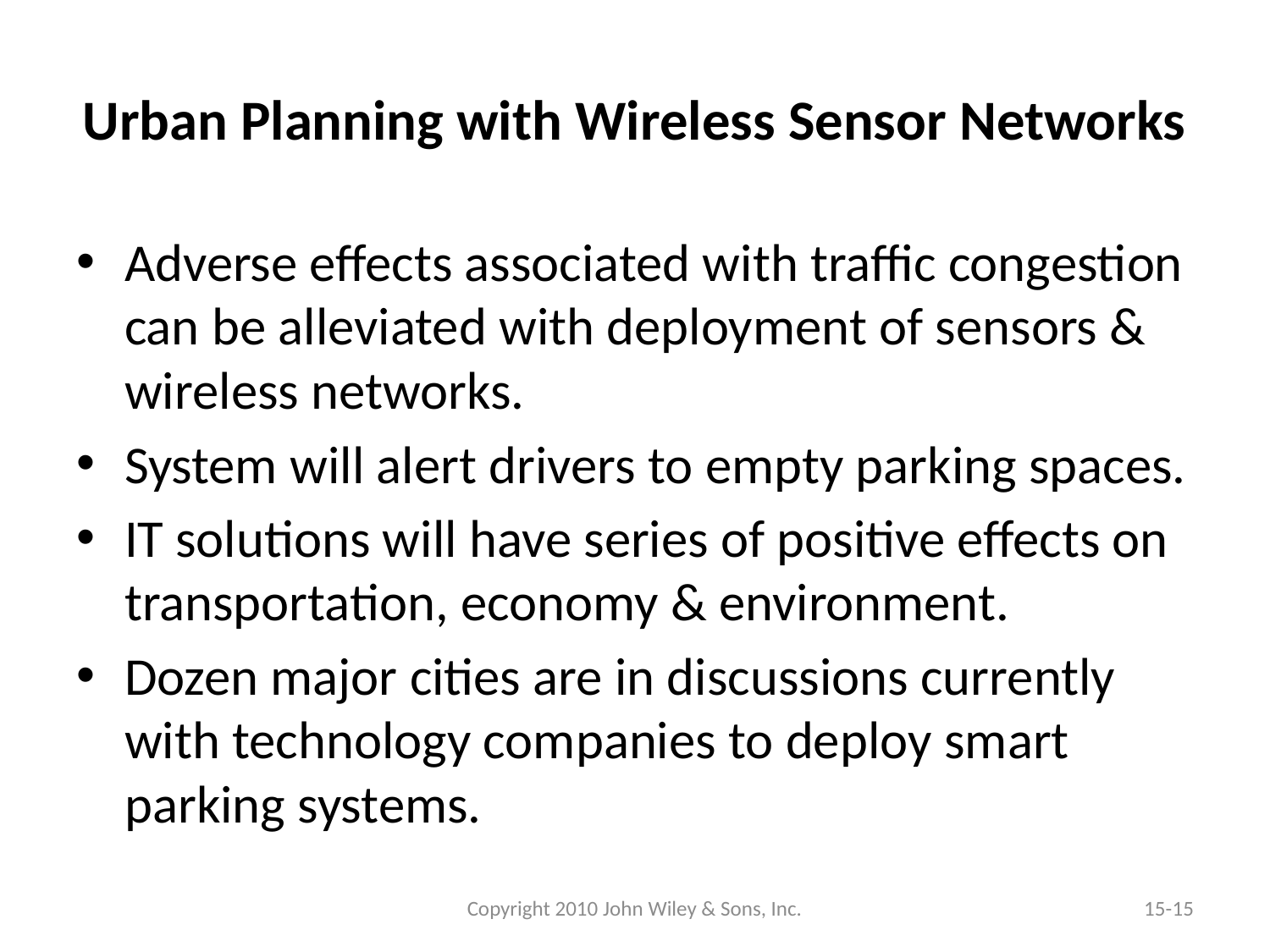

# Urban Planning with Wireless Sensor Networks
Adverse effects associated with traffic congestion can be alleviated with deployment of sensors & wireless networks.
System will alert drivers to empty parking spaces.
IT solutions will have series of positive effects on transportation, economy & environment.
Dozen major cities are in discussions currently with technology companies to deploy smart parking systems.
Copyright 2010 John Wiley & Sons, Inc.
15-15